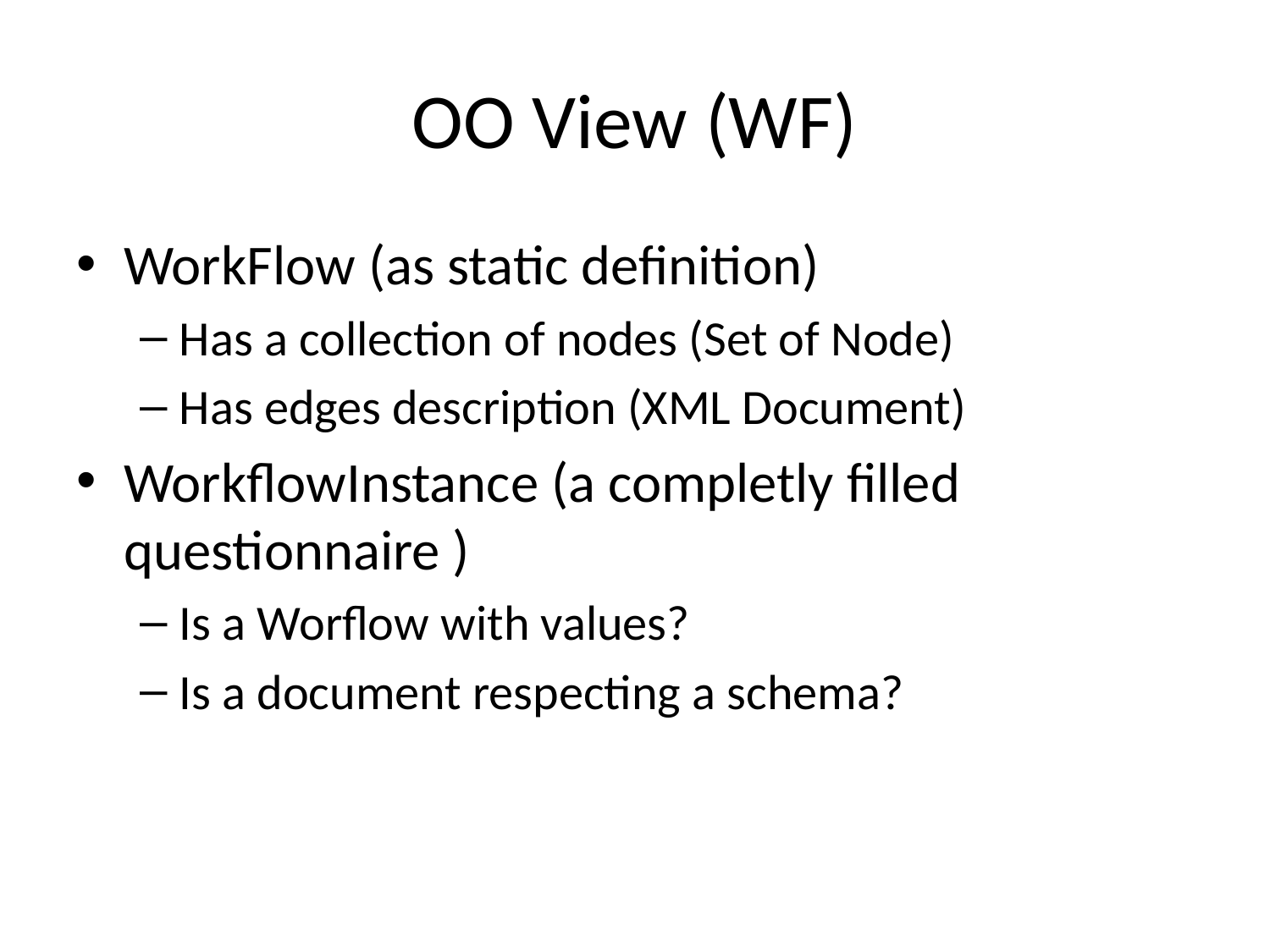

# OO View (WF)
WorkFlow (as static definition)
Has a collection of nodes (Set of Node)
Has edges description (XML Document)
WorkflowInstance (a completly filled questionnaire )
Is a Worflow with values?
Is a document respecting a schema?